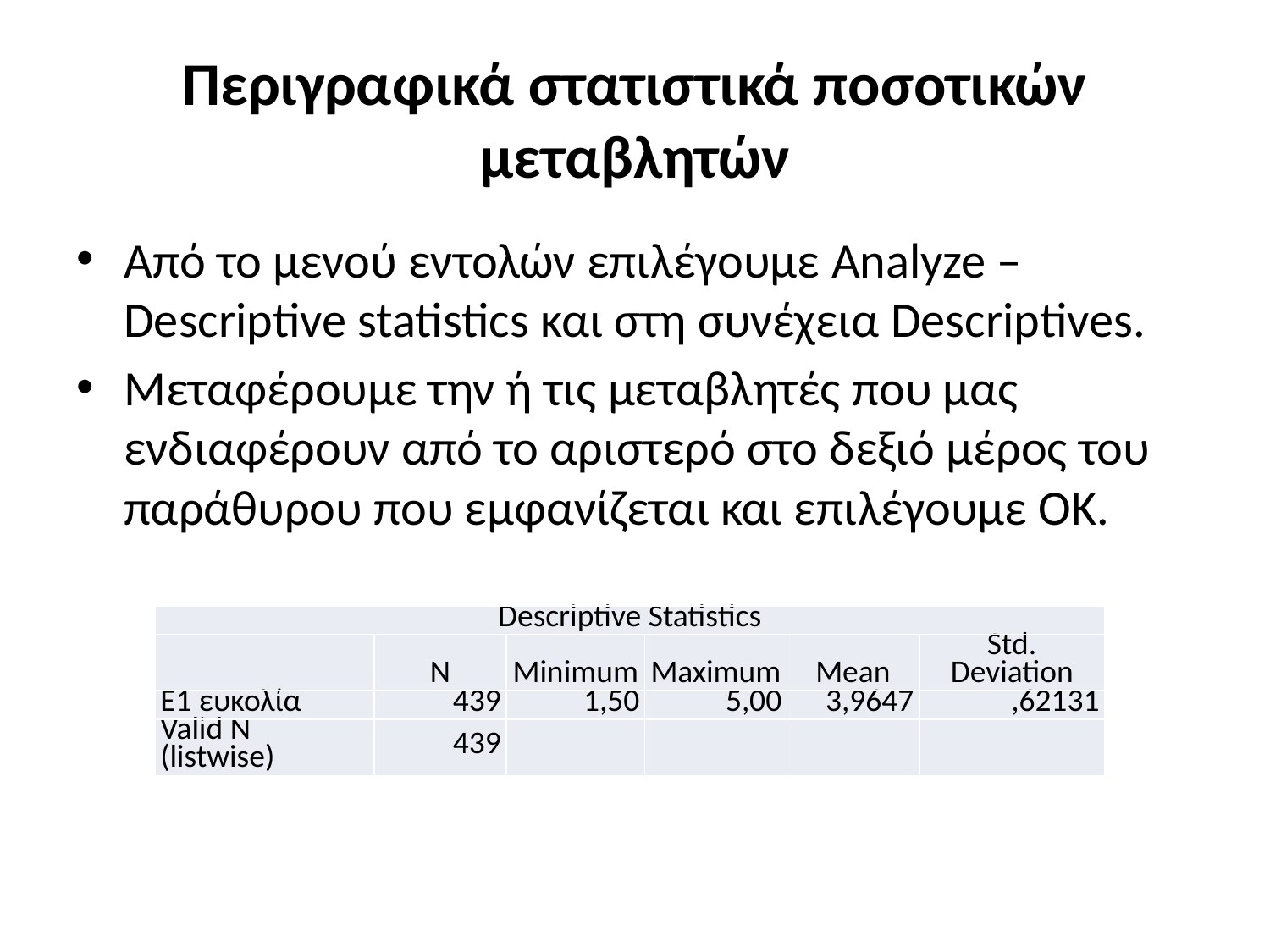

# Περιγραφικά στατιστικά ποσοτικών μεταβλητών
Από το μενού εντολών επιλέγουμε Analyze – Descriptive statistics και στη συνέχεια Descriptives.
Μεταφέρουμε την ή τις μεταβλητές που μας ενδιαφέρουν από το αριστερό στο δεξιό μέρος του παράθυρου που εμφανίζεται και επιλέγουμε ΟΚ.

| Descriptive Statistics |  |  |  |  |  |
| --- | --- | --- | --- | --- | --- |
|  | N | Minimum | Maximum | Mean | Std. Deviation |
| E1 ευκολία | 439 | 1,50 | 5,00 | 3,9647 | ,62131 |
| Valid N (listwise) | 439 |  |  |  |  |